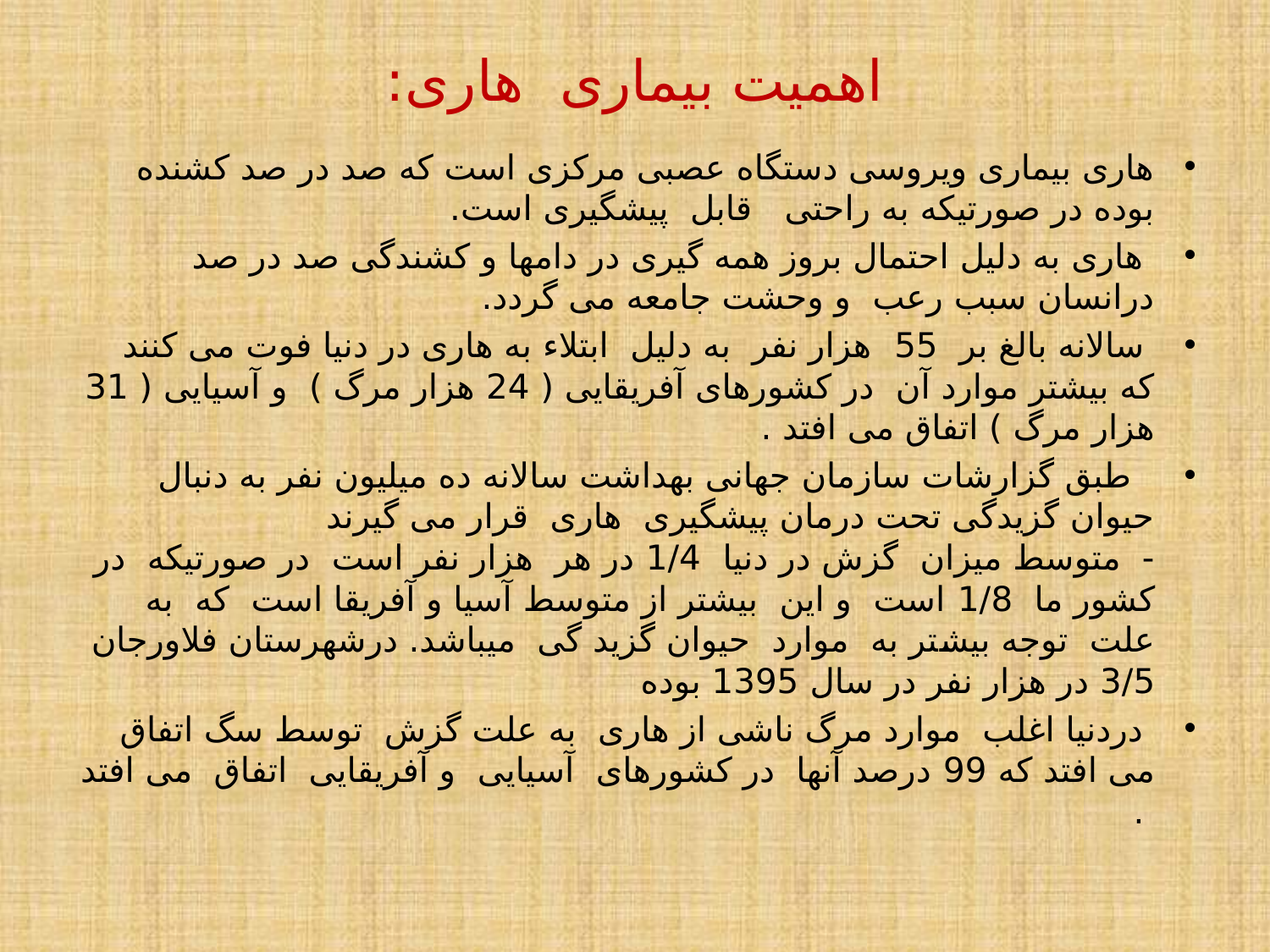

# اهمیت بیماری  هاری:
هاری بیماری ویروسی دستگاه عصبی مرکزی است که صد در صد کشنده بوده در صورتیکه به راحتی   قابل  پیشگیری است.
 هاری به دلیل احتمال بروز همه گیری در دامها و کشندگی صد در صد درانسان سبب رعب  و وحشت جامعه می گردد.
 سالانه بالغ بر  55  هزار نفر  به دلیل  ابتلاء به هاری در دنیا فوت می کنند  که بیشتر موارد آن  در کشورهای آفریقایی ( 24 هزار مرگ )  و آسیایی ( 31 هزار مرگ ) اتفاق می افتد .
  طبق گزارشات سازمان جهانی بهداشت سالانه ده میلیون نفر به دنبال حیوان گزیدگی تحت درمان پیشگیری  هاری  قرار می گیرند
-  متوسط ميزان  گزش در دنيا  1/4 در هر  هزار نفر است  در صورتیکه  در کشور ما  1/8 است  و این  بیشتر از متوسط آسیا و آفریقا است  که  به علت  توجه بيشتر به  موارد  حیوان گزید گی  ميباشد. درشهرستان فلاورجان 3/5 در هزار نفر در سال 1395 بوده
 دردنیا اغلب  موارد مرگ ناشی از هاری  به علت گزش  توسط سگ اتفاق می افتد که 99 درصد آنها  در کشورهای  آسیایی  و آفریقایی  اتفاق  می افتد  .